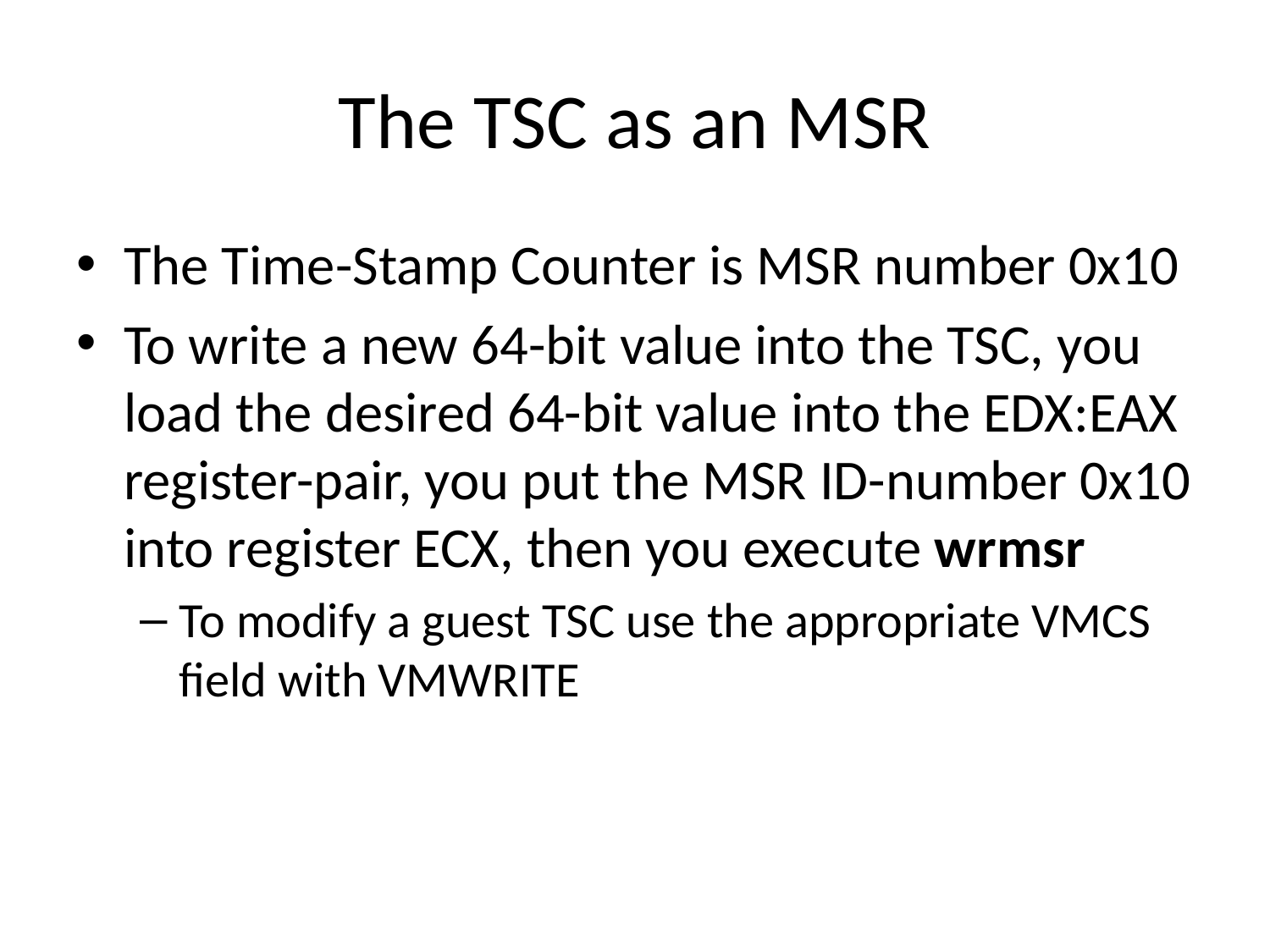

# The TSC as an MSR
The Time-Stamp Counter is MSR number 0x10
To write a new 64-bit value into the TSC, you load the desired 64-bit value into the EDX:EAX register-pair, you put the MSR ID-number 0x10 into register ECX, then you execute wrmsr
To modify a guest TSC use the appropriate VMCS field with VMWRITE